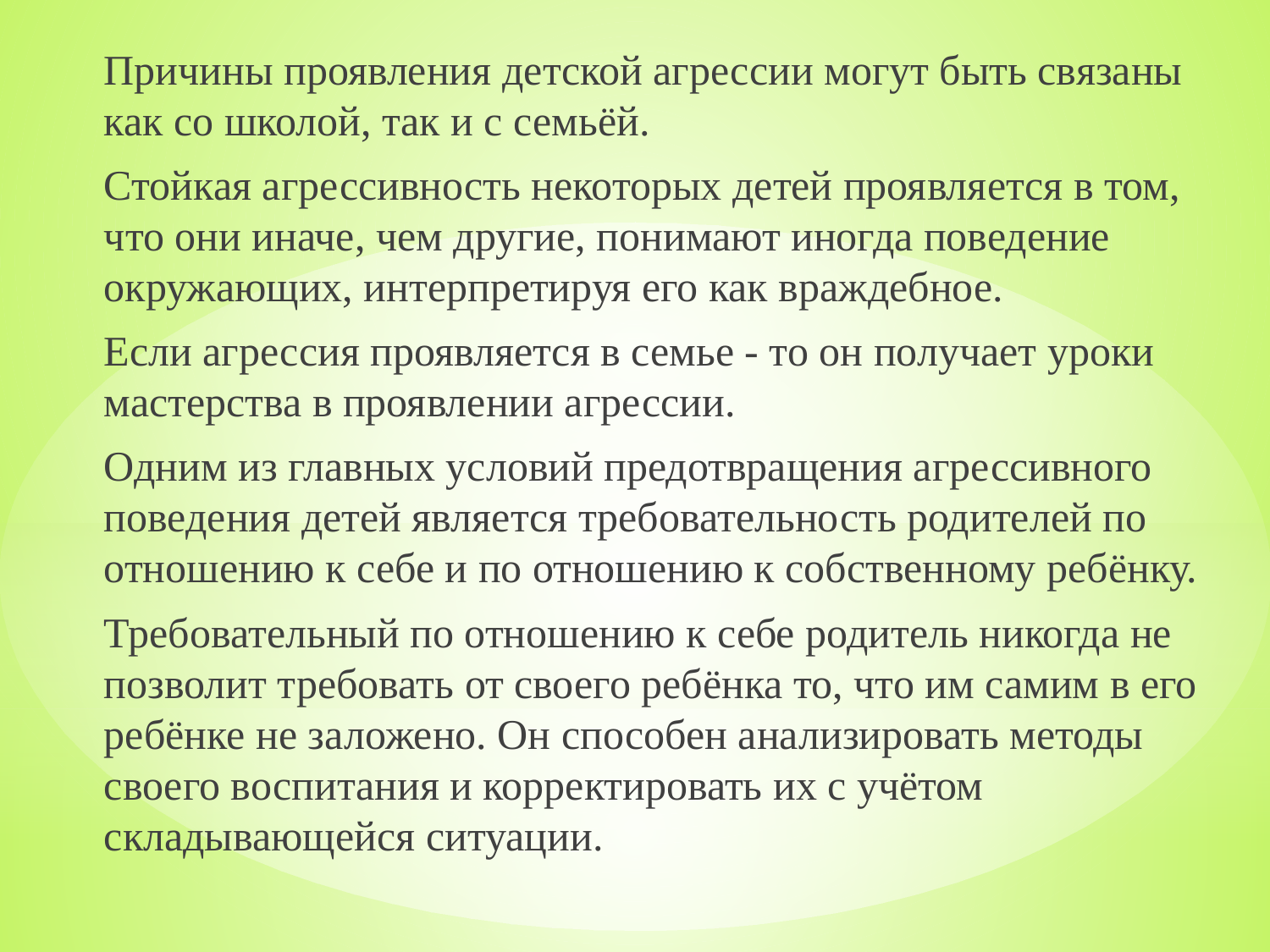

Причины проявления детской агрессии могут быть связаны как со школой, так и с семьёй.
Стойкая агрессивность некоторых детей проявляется в том, что они иначе, чем другие, понимают иногда поведение окружающих, интерпретируя его как враждебное.
Если агрессия проявляется в семье - то он получает уроки мастерства в проявлении агрессии.
Одним из главных условий предотвращения агрессивного поведения детей является требовательность родителей по отношению к себе и по отношению к собственному ребёнку.
Требовательный по отношению к себе родитель никогда не позволит требовать от своего ребёнка то, что им самим в его ребёнке не заложено. Он способен анализировать методы своего воспитания и корректировать их с учётом складывающейся ситуации.